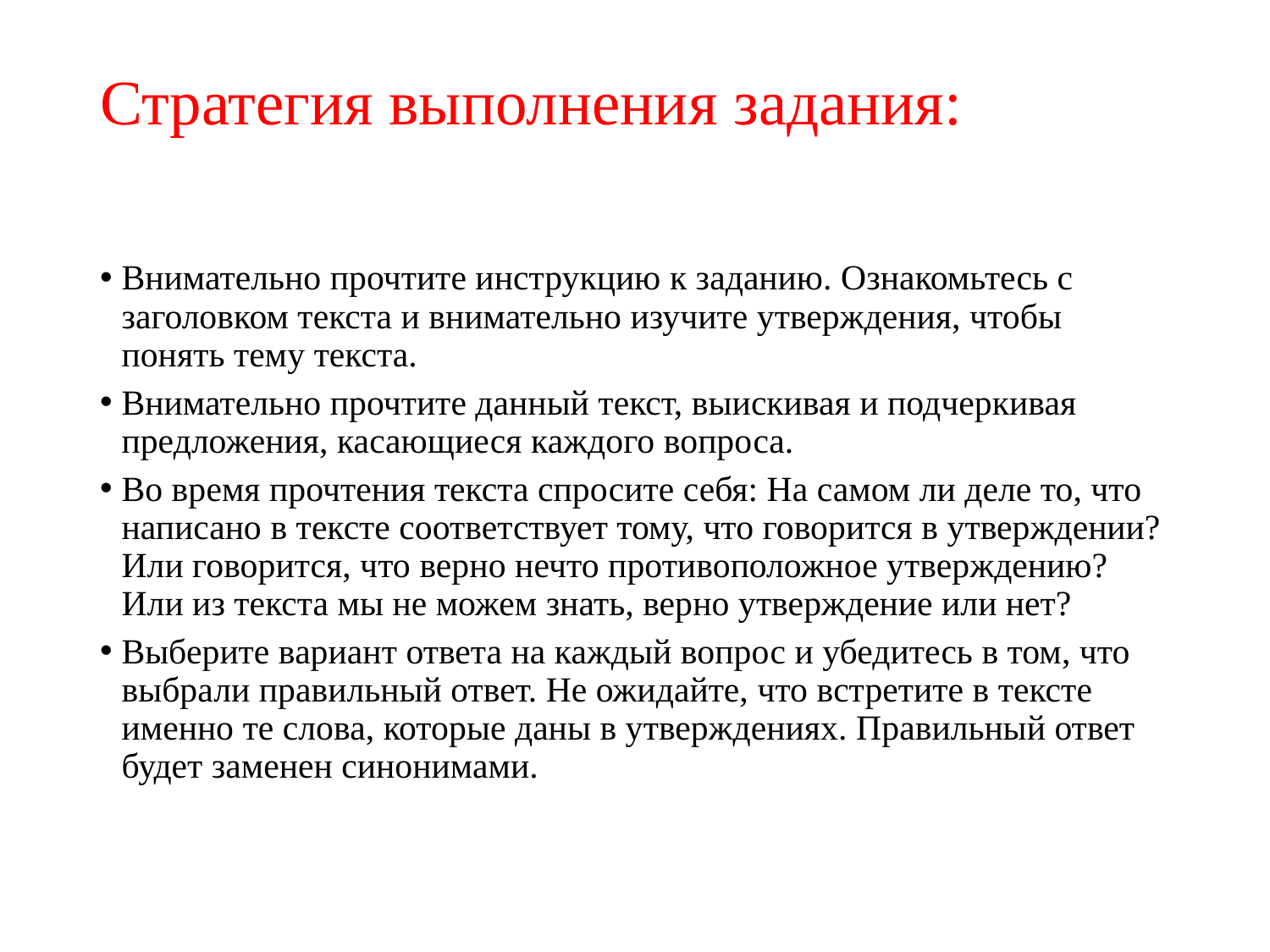

# Стратегия выполнения задания:
Внимательно прочтите инструкцию к заданию. Ознакомьтесь с заголовком текста и внимательно изучите утверждения, чтобы понять тему текста.
Внимательно прочтите данный текст, выискивая и подчеркивая предложения, касающиеся каждого вопроса.
Во время прочтения текста спросите себя: На самом ли деле то, что написано в тексте соответствует тому, что говорится в утверждении? Или говорится, что верно нечто противоположное утверждению? Или из текста мы не можем знать, верно утверждение или нет?
Выберите вариант ответа на каждый вопрос и убедитесь в том, что выбрали правильный ответ. Не ожидайте, что встретите в тексте именно те слова, которые даны в утверждениях. Правильный ответ будет заменен синонимами.